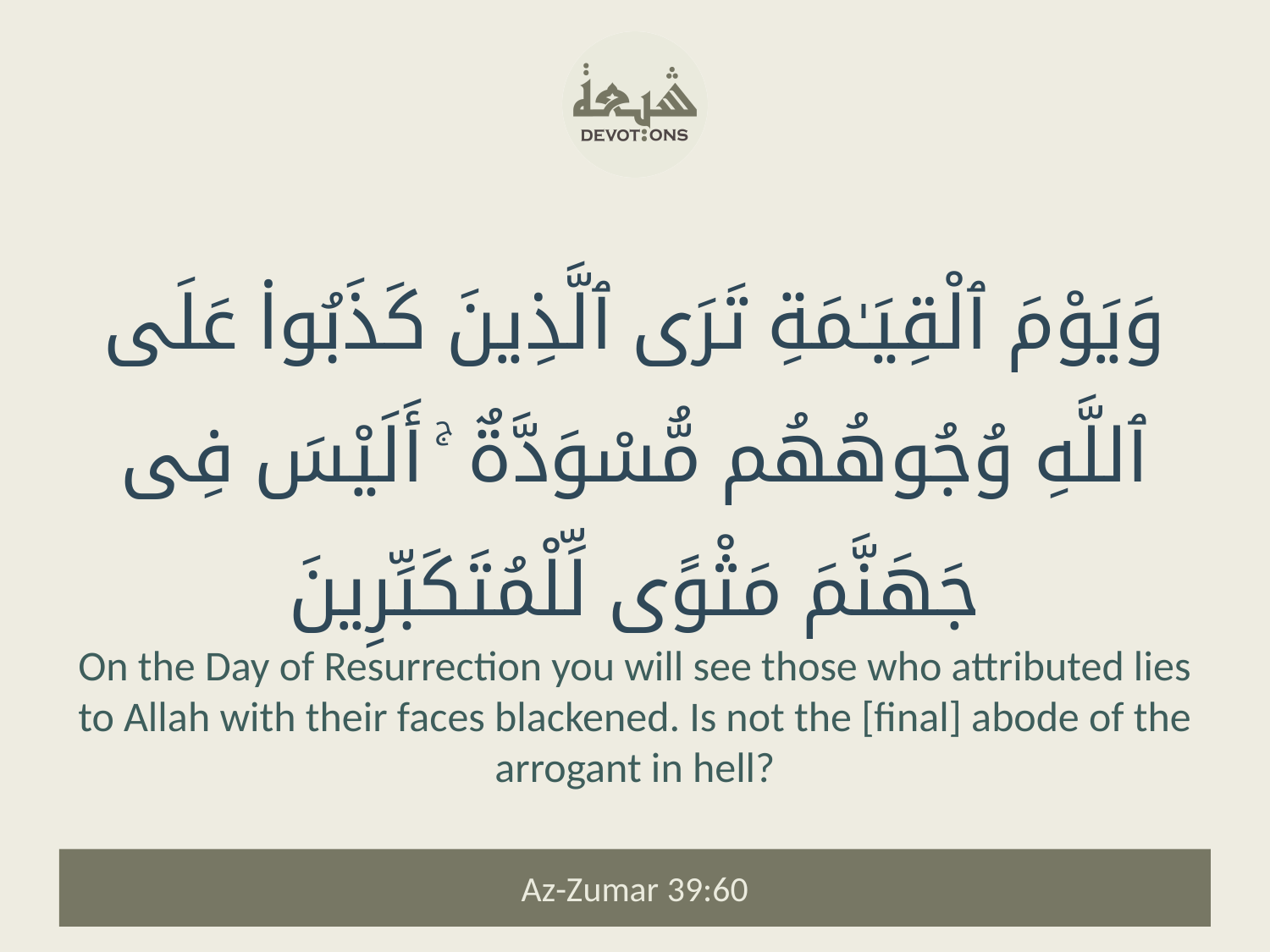

وَيَوْمَ ٱلْقِيَـٰمَةِ تَرَى ٱلَّذِينَ كَذَبُوا۟ عَلَى ٱللَّهِ وُجُوهُهُم مُّسْوَدَّةٌ ۚ أَلَيْسَ فِى جَهَنَّمَ مَثْوًى لِّلْمُتَكَبِّرِينَ
On the Day of Resurrection you will see those who attributed lies to Allah with their faces blackened. Is not the [final] abode of the arrogant in hell?
Az-Zumar 39:60